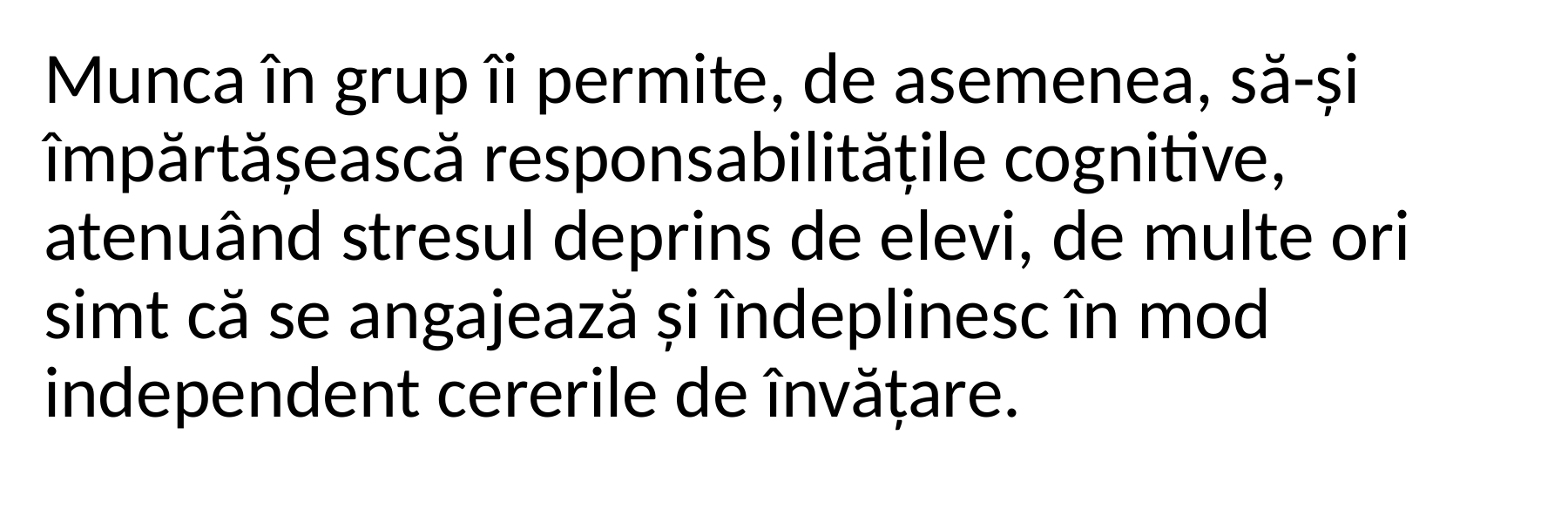

Munca în grup îi permite, de asemenea, să-și împărtășească responsabilitățile cognitive, atenuând stresul deprins de elevi, de multe ori simt că se angajează și îndeplinesc în mod independent cererile de învățare.